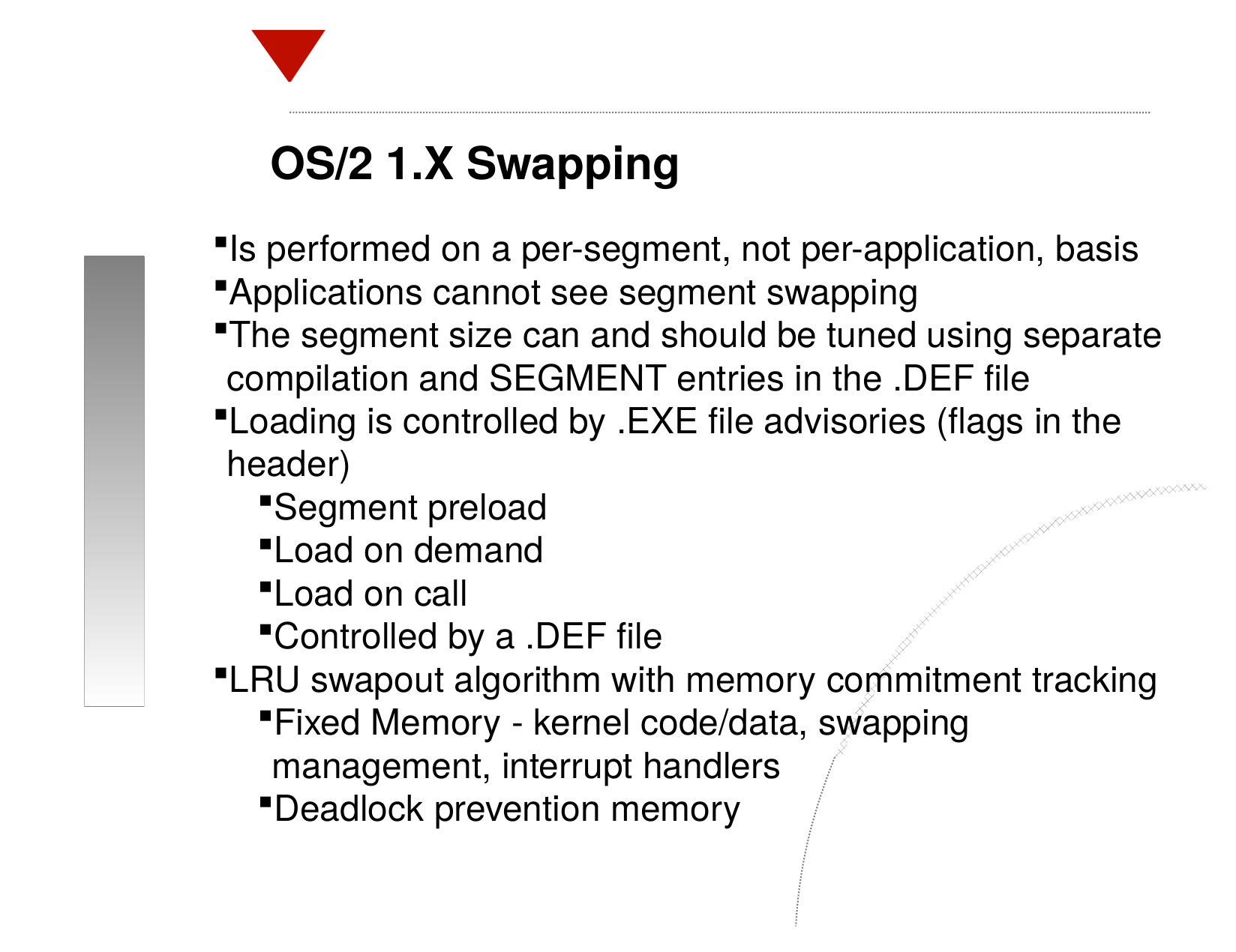

OS/2 1.X Swapping
Is performed on a per-segment, not per-application, basis
Applications cannot see segment swapping
The segment size can and should be tuned using separate compilation and SEGMENT entries in the .DEF file
Loading is controlled by .EXE file advisories (flags in the header)
Segment preload
Load on demand
Load on call
Controlled by a .DEF file
LRU swapout algorithm with memory commitment tracking
Fixed Memory - kernel code/data, swapping management, interrupt handlers
Deadlock prevention memory